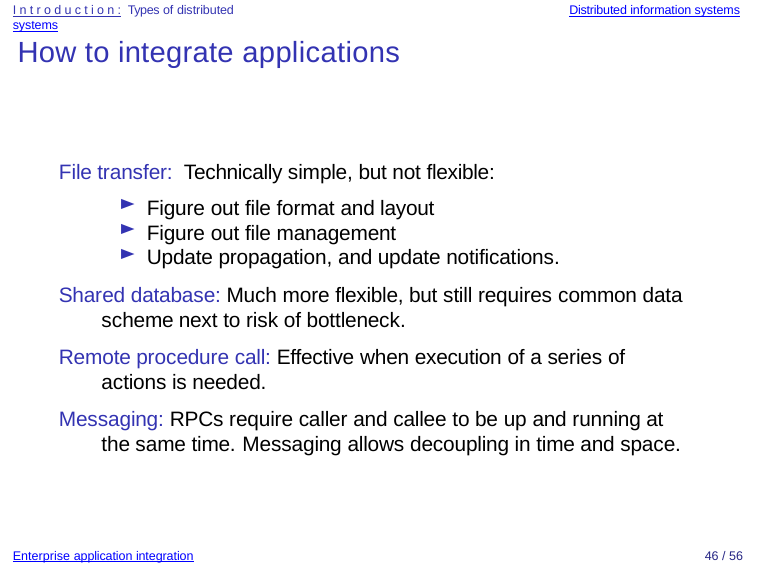

Introduction: Types of distributed systems
Distributed information systems
How to integrate applications
File transfer: Technically simple, but not flexible:
Figure out file format and layout
Figure out file management
Update propagation, and update notifications.
Shared database: Much more flexible, but still requires common data  scheme next to risk of bottleneck.
Remote procedure call: Effective when execution of a series of  actions is needed.
Messaging: RPCs require caller and callee to be up and running at  the same time. Messaging allows decoupling in time and space.
Enterprise application integration
46 / 56